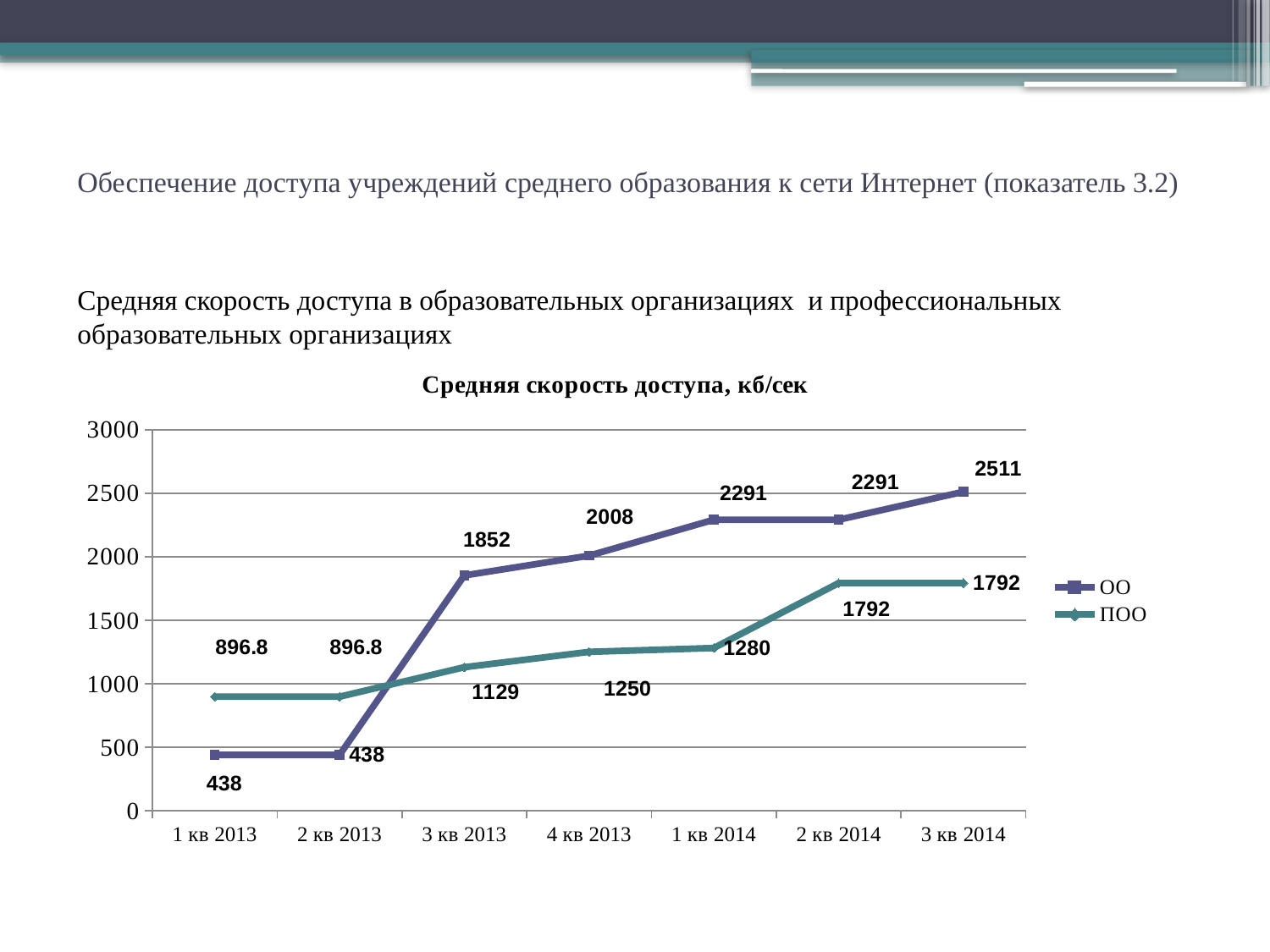

# Обеспечение доступа учреждений среднего образования к сети Интернет (показатель 3.2)
Средняя скорость доступа в образовательных организациях  и профессиональных образовательных организациях

### Chart: Средняя скорость доступа, кб/сек

| Category | ОО | ПОО |
|---|---|---|
| 1 кв 2013 | 438.0 | 896.8 |
| 2 кв 2013 | 438.0 | 896.8 |
| 3 кв 2013 | 1852.0 | 1129.0 |
| 4 кв 2013 | 2008.0 | 1250.0 |
| 1 кв 2014 | 2291.0 | 1280.0 |
| 2 кв 2014 | 2291.0 | 1792.0 |
| 3 кв 2014 | 2511.0 | 1792.0 |